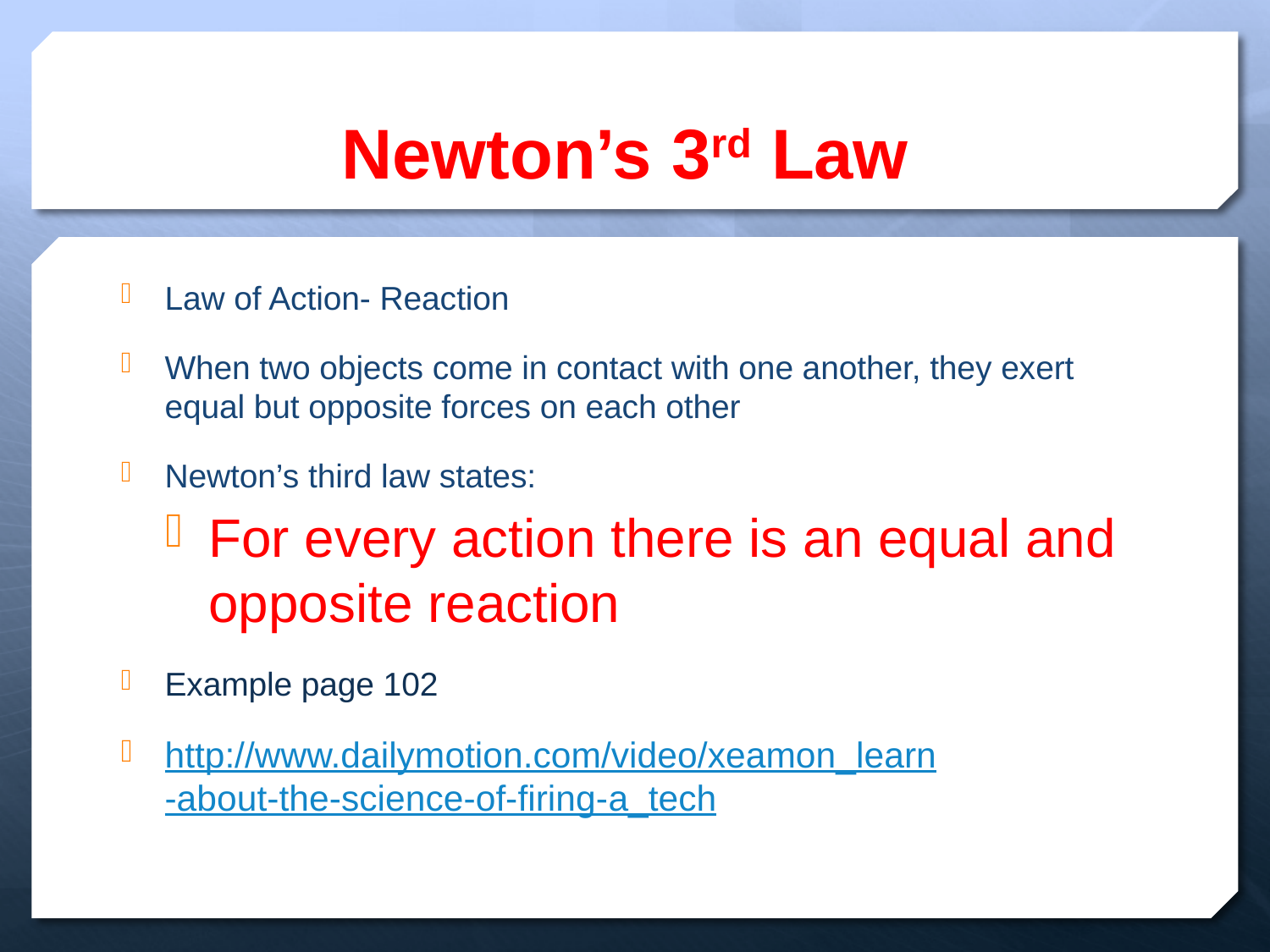

# Newton’s 3rd Law
Law of Action- Reaction
When two objects come in contact with one another, they exert equal but opposite forces on each other
Newton’s third law states:
For every action there is an equal and opposite reaction
Example page 102
http://www.dailymotion.com/video/xeamon_learn-about-the-science-of-firing-a_tech